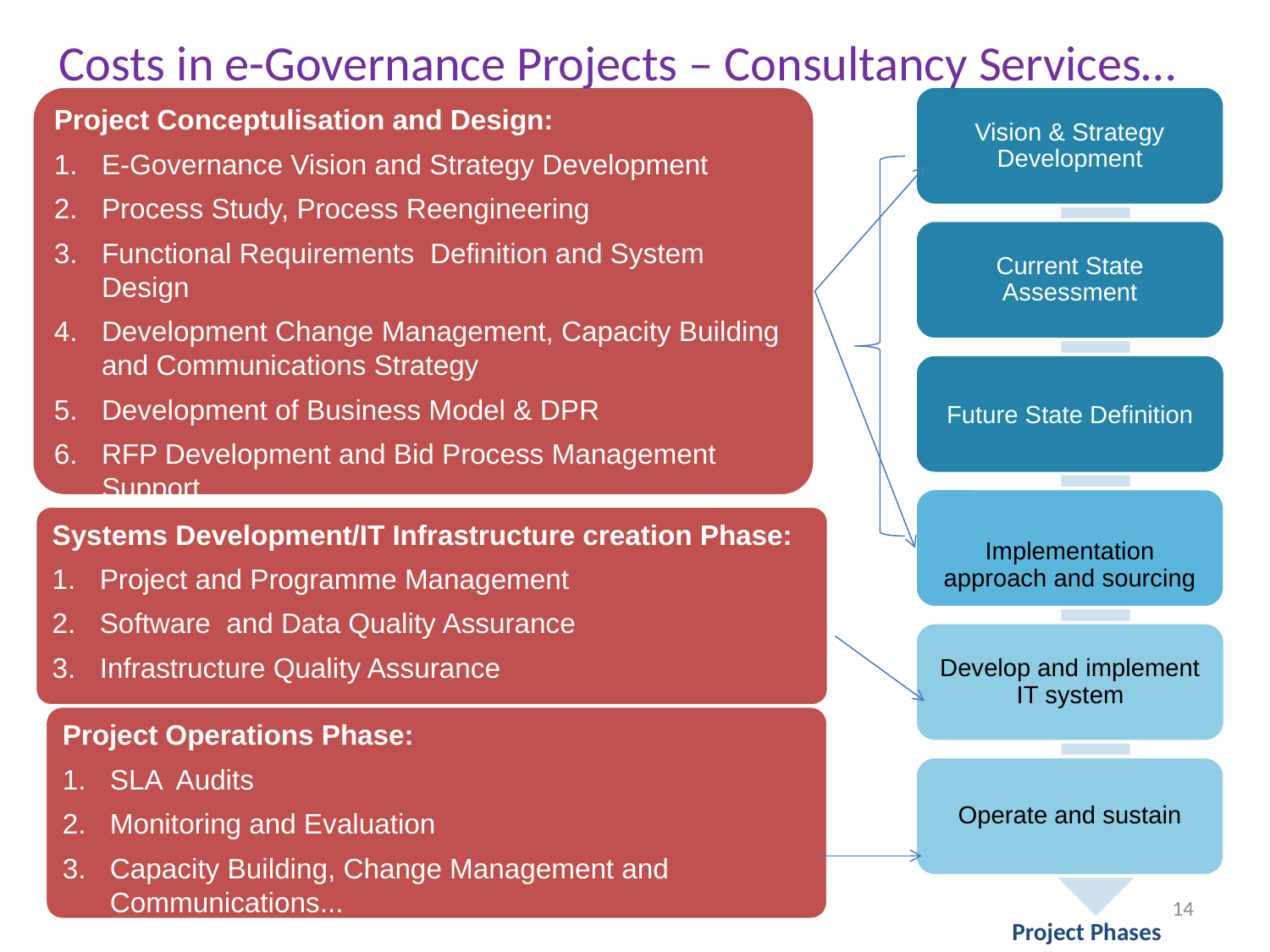

# Costs in e-Governance Projects – Consultancy Services…
Project Conceptulisation and Design:
E-Governance Vision and Strategy Development
Process Study, Process Reengineering
Functional Requirements  Definition and System Design
Development Change Management, Capacity Building and Communications Strategy
Development of Business Model & DPR
RFP Development and Bid Process Management Support

Vision & Strategy Development

Current State Assessment

Future State Definition

Implementation approach and sourcing

Develop and implement IT system

Operate and sustain

Systems Development/IT Infrastructure creation Phase:
Project and Programme Management
Software  and Data Quality Assurance
Infrastructure Quality Assurance
Project Operations Phase:
SLA  Audits
Monitoring and Evaluation
Capacity Building, Change Management and Communications...
14
Project Phases